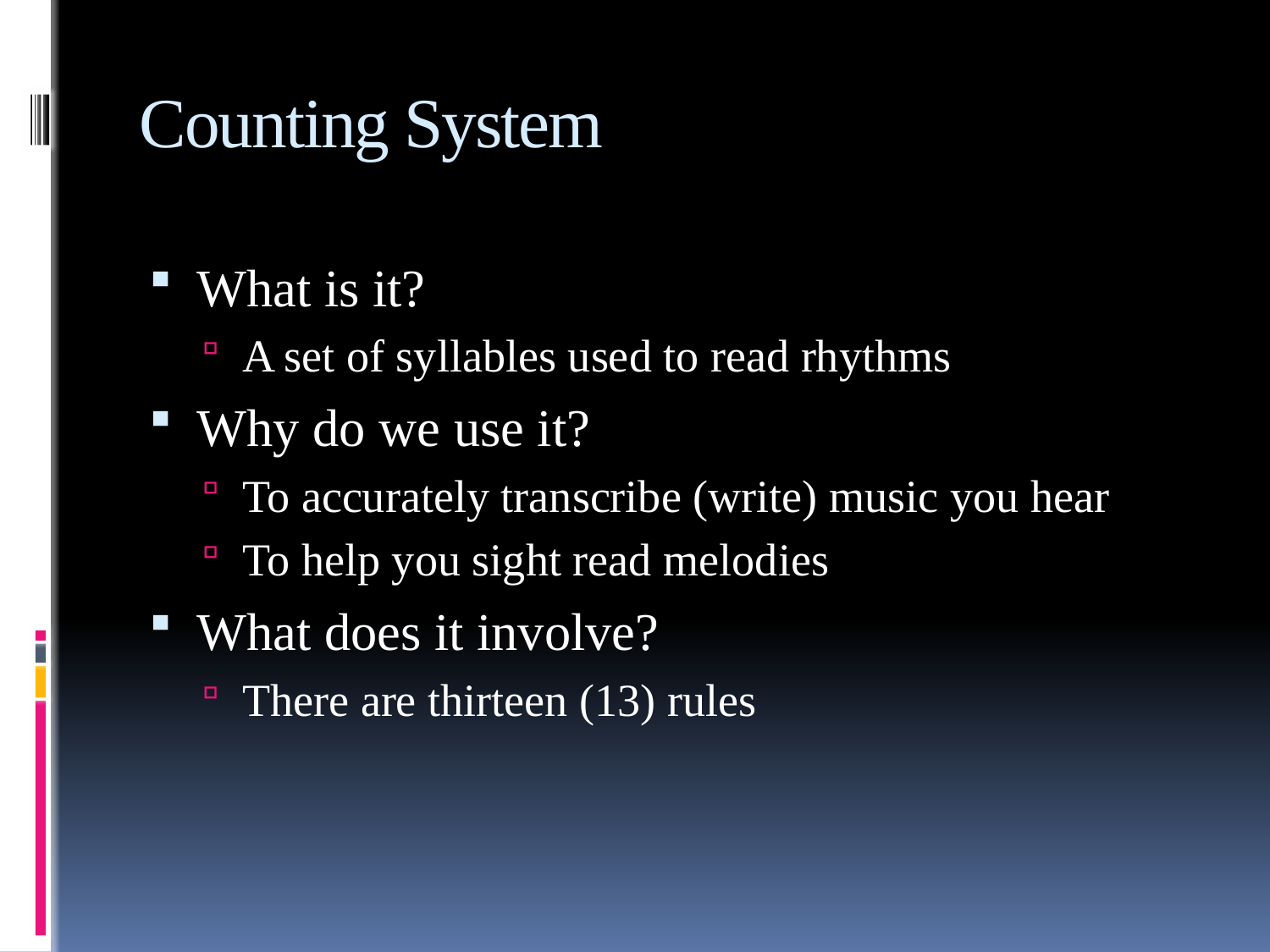

# Counting System
What is it?
A set of syllables used to read rhythms
Why do we use it?
To accurately transcribe (write) music you hear
To help you sight read melodies
What does it involve?
There are thirteen (13) rules